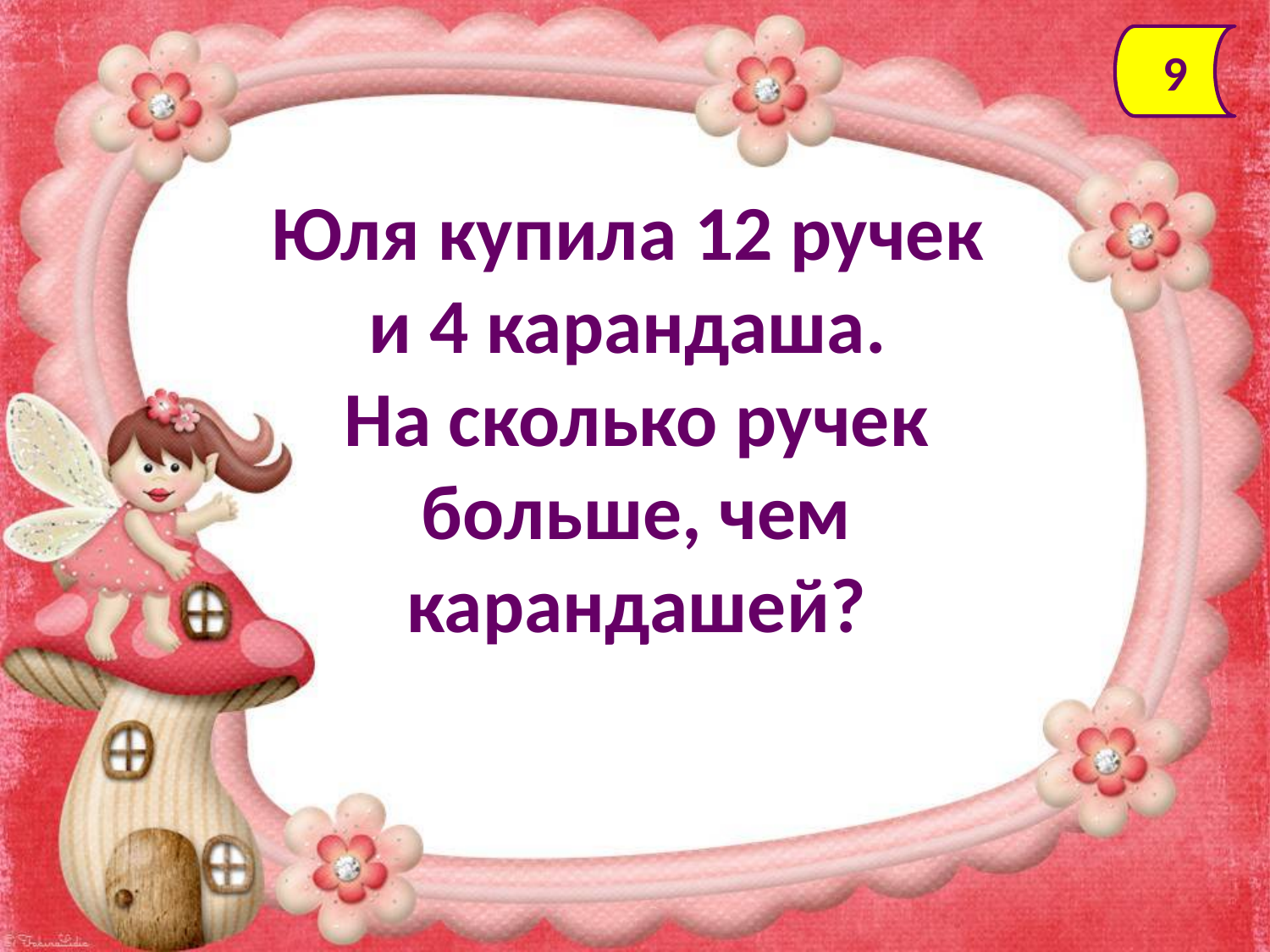

9
Юля купила 12 ручек
и 4 карандаша.
На сколько ручек больше, чем карандашей?